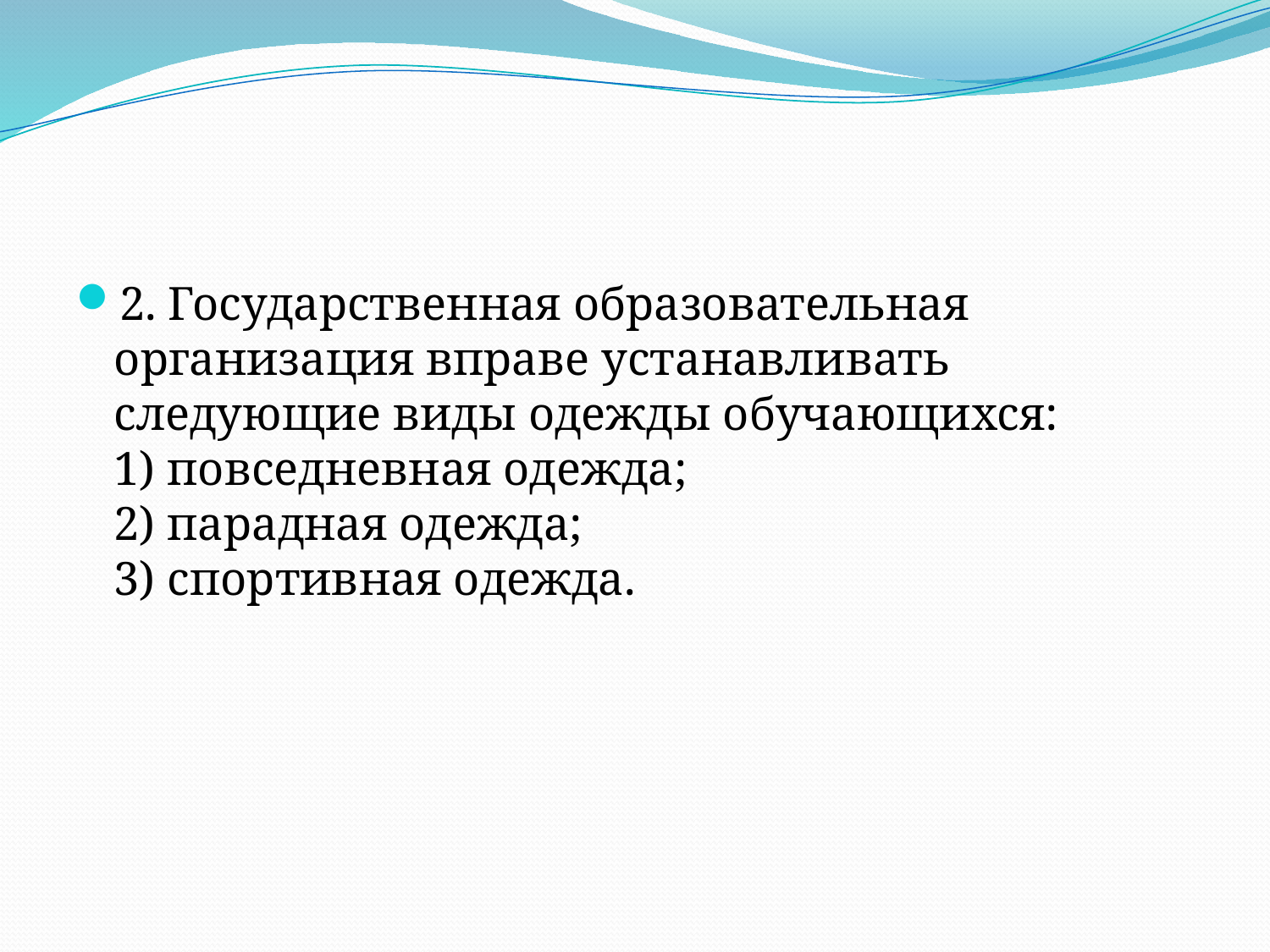

#
2. Государственная образовательная организация вправе устанавливать следующие виды одежды обучающихся:
1) повседневная одежда;
2) парадная одежда;
3) спортивная одежда.